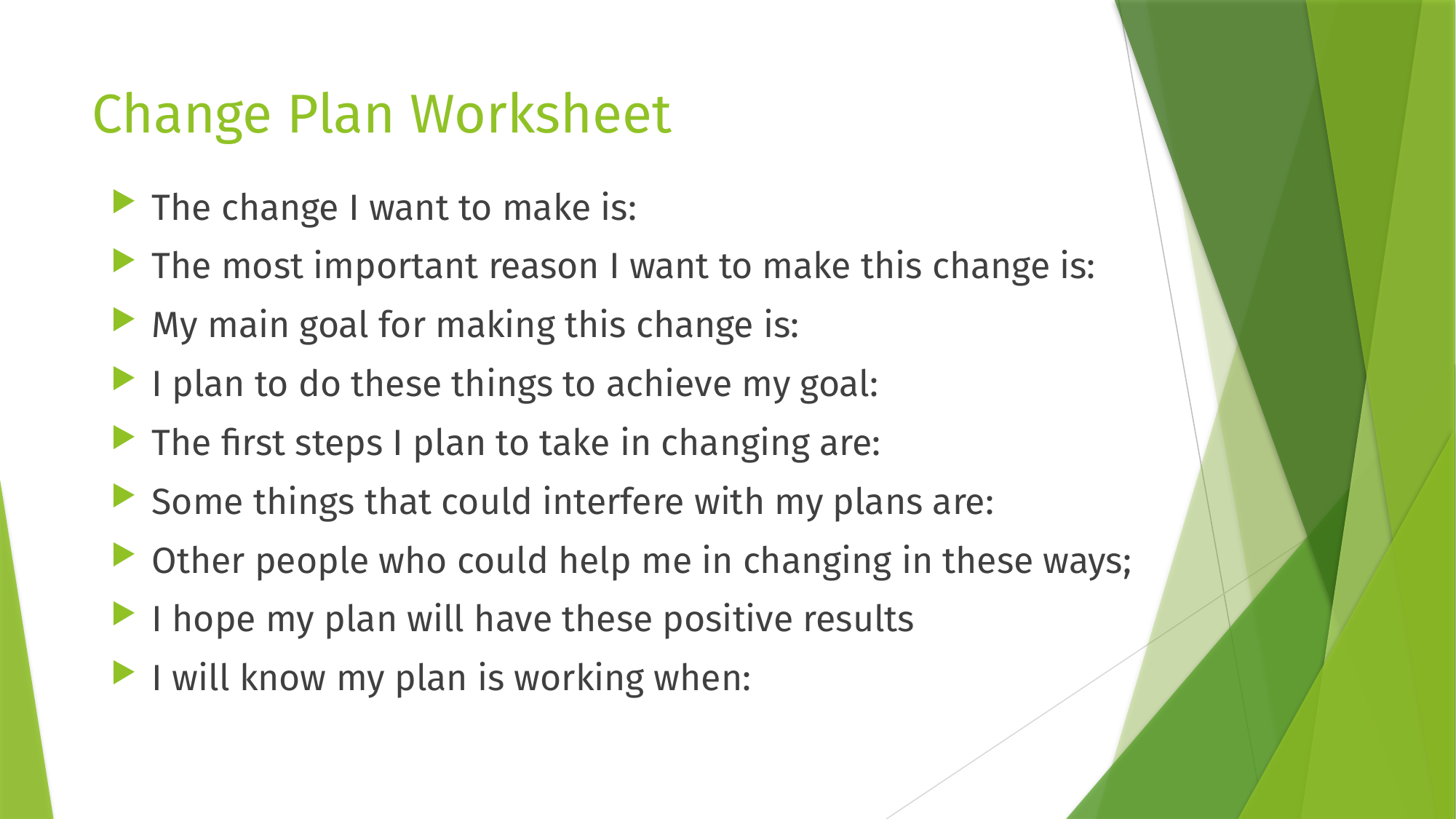

# Change Plan Worksheet
The change I want to make is:
The most important reason I want to make this change is:
My main goal for making this change is:
I plan to do these things to achieve my goal:
The first steps I plan to take in changing are:
Some things that could interfere with my plans are:
Other people who could help me in changing in these ways;
I hope my plan will have these positive results
I will know my plan is working when: